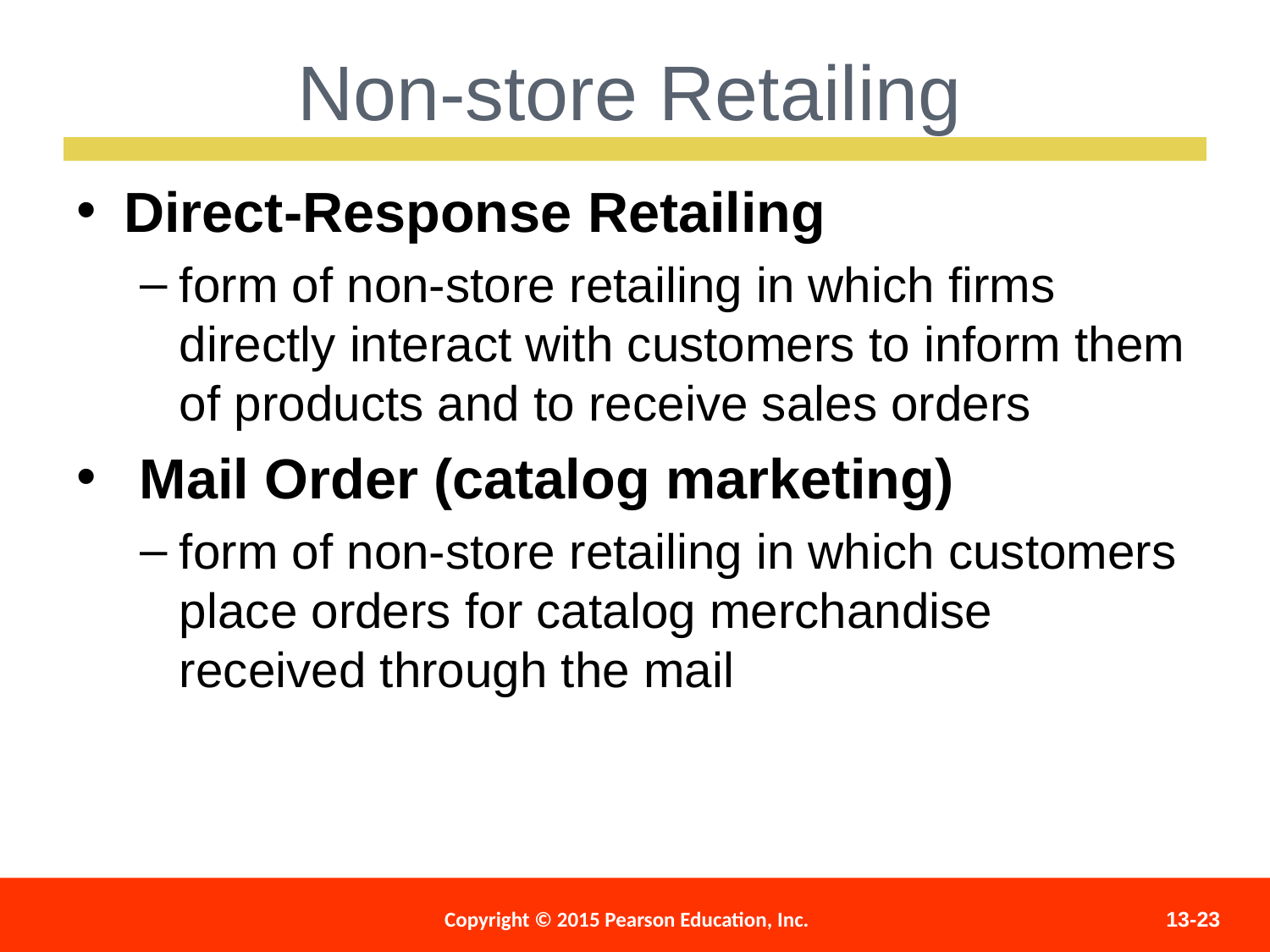

Non-store Retailing
Direct-Response Retailing
form of non-store retailing in which firms directly interact with customers to inform them of products and to receive sales orders
 Mail Order (catalog marketing)
form of non-store retailing in which customers place orders for catalog merchandise received through the mail